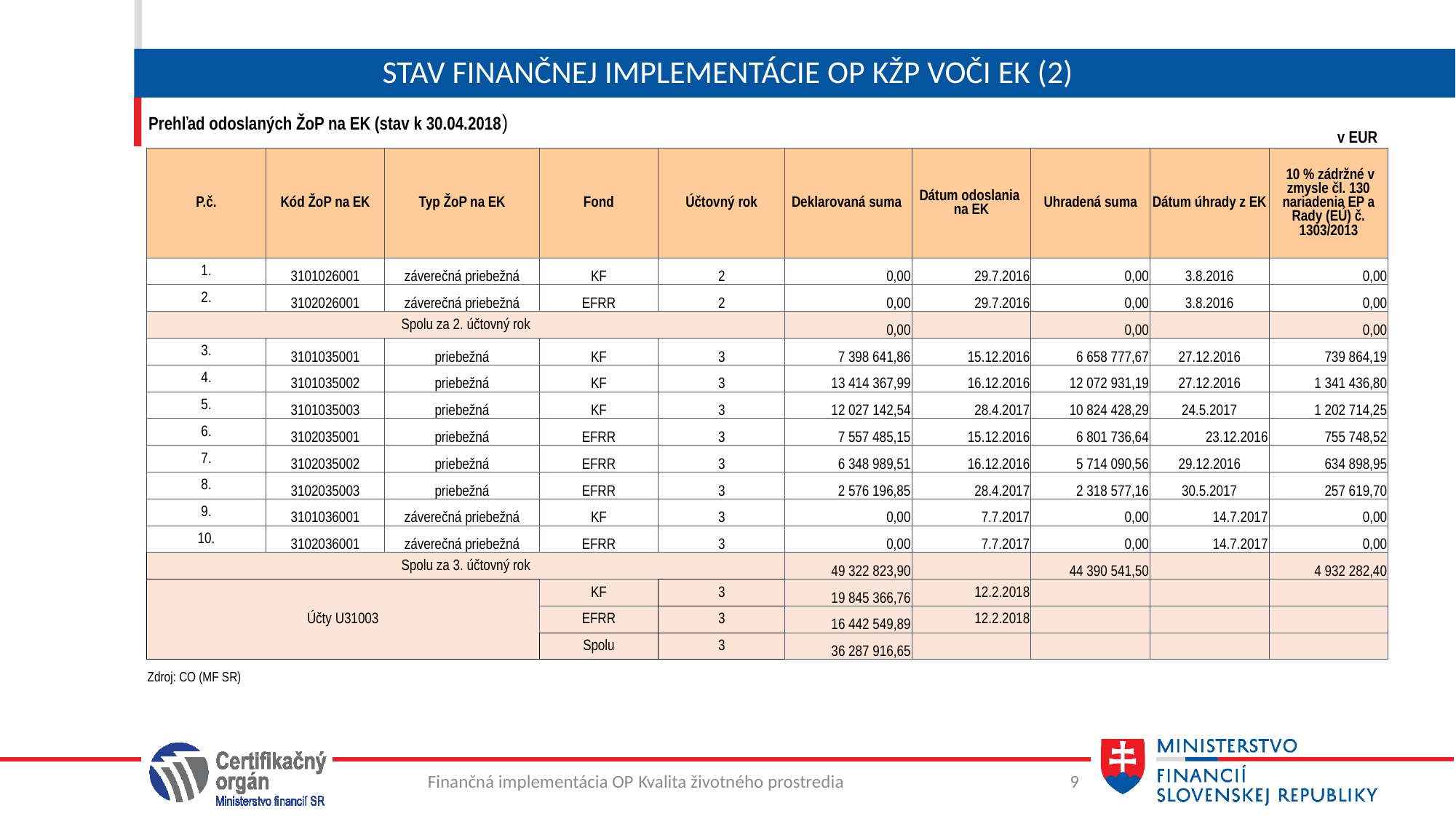

# Stav finančnej implementácie OP KŽP voči EK (2)
Prehľad odoslaných ŽoP na EK (stav k 30.04.2018)
v EUR
| P.č. | Kód ŽoP na EK | Typ ŽoP na EK | Fond | Účtovný rok | Deklarovaná suma | Dátum odoslania na EK | Uhradená suma | Dátum úhrady z EK | 10 % zádržné v zmysle čl. 130 nariadenia EP a Rady (EÚ) č. 1303/2013 |
| --- | --- | --- | --- | --- | --- | --- | --- | --- | --- |
| 1. | 3101026001 | záverečná priebežná | KF | 2 | 0,00 | 29.7.2016 | 0,00 | 3.8.2016 | 0,00 |
| 2. | 3102026001 | záverečná priebežná | EFRR | 2 | 0,00 | 29.7.2016 | 0,00 | 3.8.2016 | 0,00 |
| Spolu za 2. účtovný rok |  |  |  |  | 0,00 |  | 0,00 |  | 0,00 |
| 3. | 3101035001 | priebežná | KF | 3 | 7 398 641,86 | 15.12.2016 | 6 658 777,67 | 27.12.2016 | 739 864,19 |
| 4. | 3101035002 | priebežná | KF | 3 | 13 414 367,99 | 16.12.2016 | 12 072 931,19 | 27.12.2016 | 1 341 436,80 |
| 5. | 3101035003 | priebežná | KF | 3 | 12 027 142,54 | 28.4.2017 | 10 824 428,29 | 24.5.2017 | 1 202 714,25 |
| 6. | 3102035001 | priebežná | EFRR | 3 | 7 557 485,15 | 15.12.2016 | 6 801 736,64 | 23.12.2016 | 755 748,52 |
| 7. | 3102035002 | priebežná | EFRR | 3 | 6 348 989,51 | 16.12.2016 | 5 714 090,56 | 29.12.2016 | 634 898,95 |
| 8. | 3102035003 | priebežná | EFRR | 3 | 2 576 196,85 | 28.4.2017 | 2 318 577,16 | 30.5.2017 | 257 619,70 |
| 9. | 3101036001 | záverečná priebežná | KF | 3 | 0,00 | 7.7.2017 | 0,00 | 14.7.2017 | 0,00 |
| 10. | 3102036001 | záverečná priebežná | EFRR | 3 | 0,00 | 7.7.2017 | 0,00 | 14.7.2017 | 0,00 |
| Spolu za 3. účtovný rok |  |  |  |  | 49 322 823,90 |  | 44 390 541,50 |  | 4 932 282,40 |
| Účty U31003 |  |  | KF | 3 | 19 845 366,76 | 12.2.2018 |  |  |  |
|  |  |  | EFRR | 3 | 16 442 549,89 | 12.2.2018 |  |  |  |
|  |  |  | Spolu | 3 | 36 287 916,65 |  |  |  |  |
Zdroj: CO (MF SR)
Finančná implementácia OP Kvalita životného prostredia
9